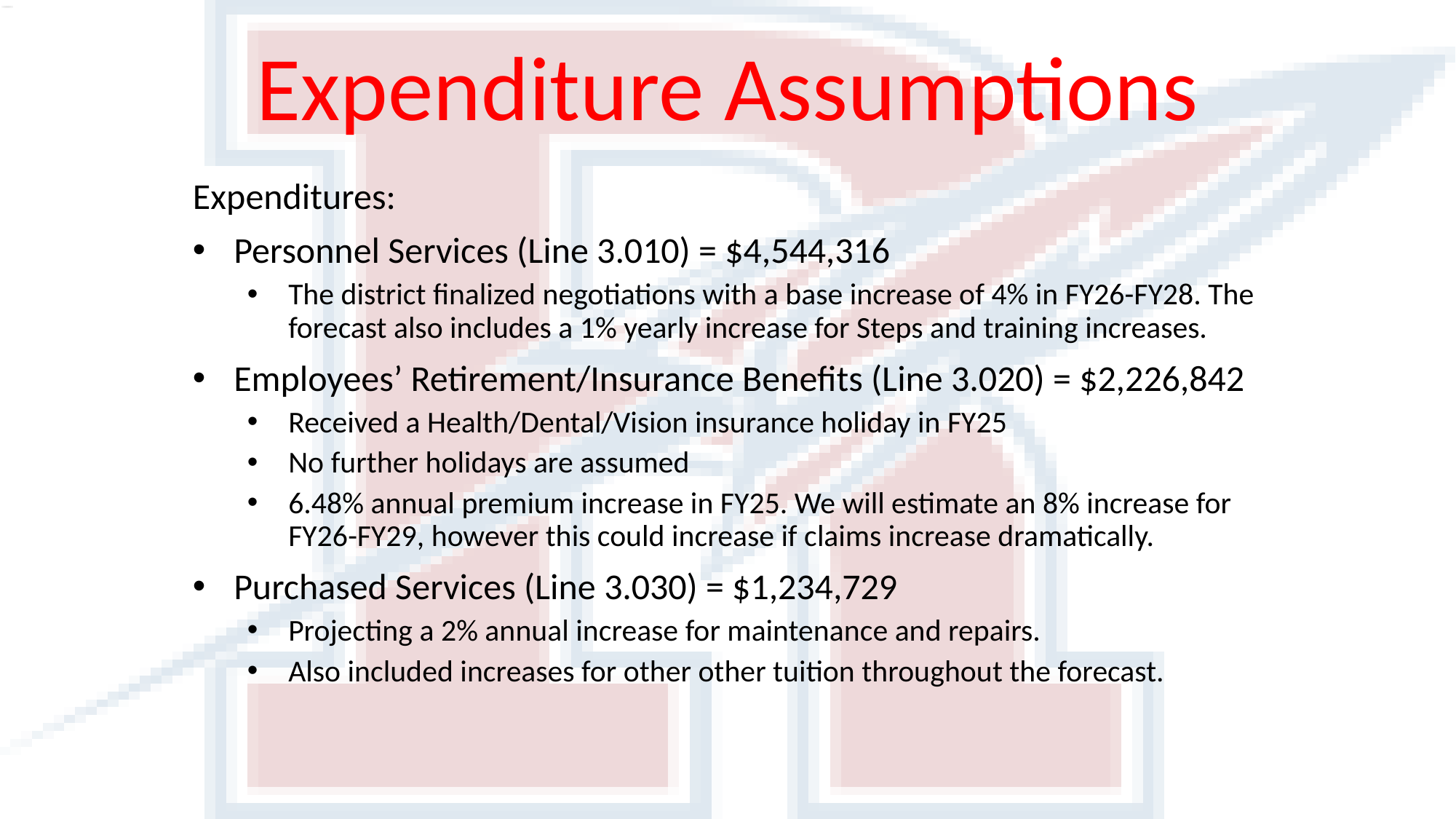

# Expenditure Assumptions
Expenditures:
Personnel Services (Line 3.010) = $4,544,316
The district finalized negotiations with a base increase of 4% in FY26-FY28. The forecast also includes a 1% yearly increase for Steps and training increases.
Employees’ Retirement/Insurance Benefits (Line 3.020) = $2,226,842
Received a Health/Dental/Vision insurance holiday in FY25
No further holidays are assumed
6.48% annual premium increase in FY25. We will estimate an 8% increase for FY26-FY29, however this could increase if claims increase dramatically.
Purchased Services (Line 3.030) = $1,234,729
Projecting a 2% annual increase for maintenance and repairs.
Also included increases for other other tuition throughout the forecast.